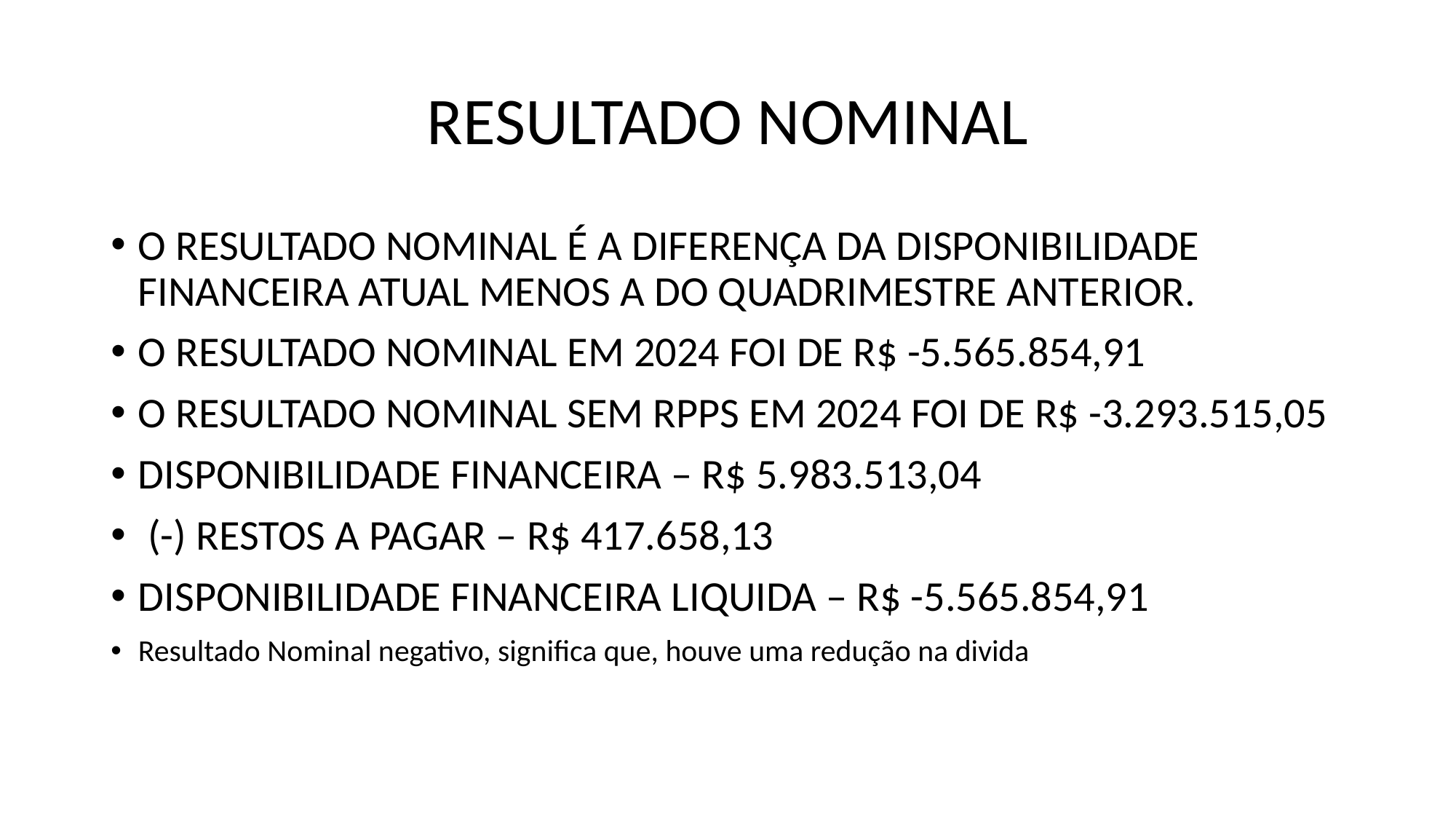

# RESULTADO NOMINAL
O RESULTADO NOMINAL É A DIFERENÇA DA DISPONIBILIDADE FINANCEIRA ATUAL MENOS A DO QUADRIMESTRE ANTERIOR.
O RESULTADO NOMINAL EM 2024 FOI DE R$ -5.565.854,91
O RESULTADO NOMINAL SEM RPPS EM 2024 FOI DE R$ -3.293.515,05
DISPONIBILIDADE FINANCEIRA – R$ 5.983.513,04
 (-) RESTOS A PAGAR – R$ 417.658,13
DISPONIBILIDADE FINANCEIRA LIQUIDA – R$ -5.565.854,91
Resultado Nominal negativo, significa que, houve uma redução na divida